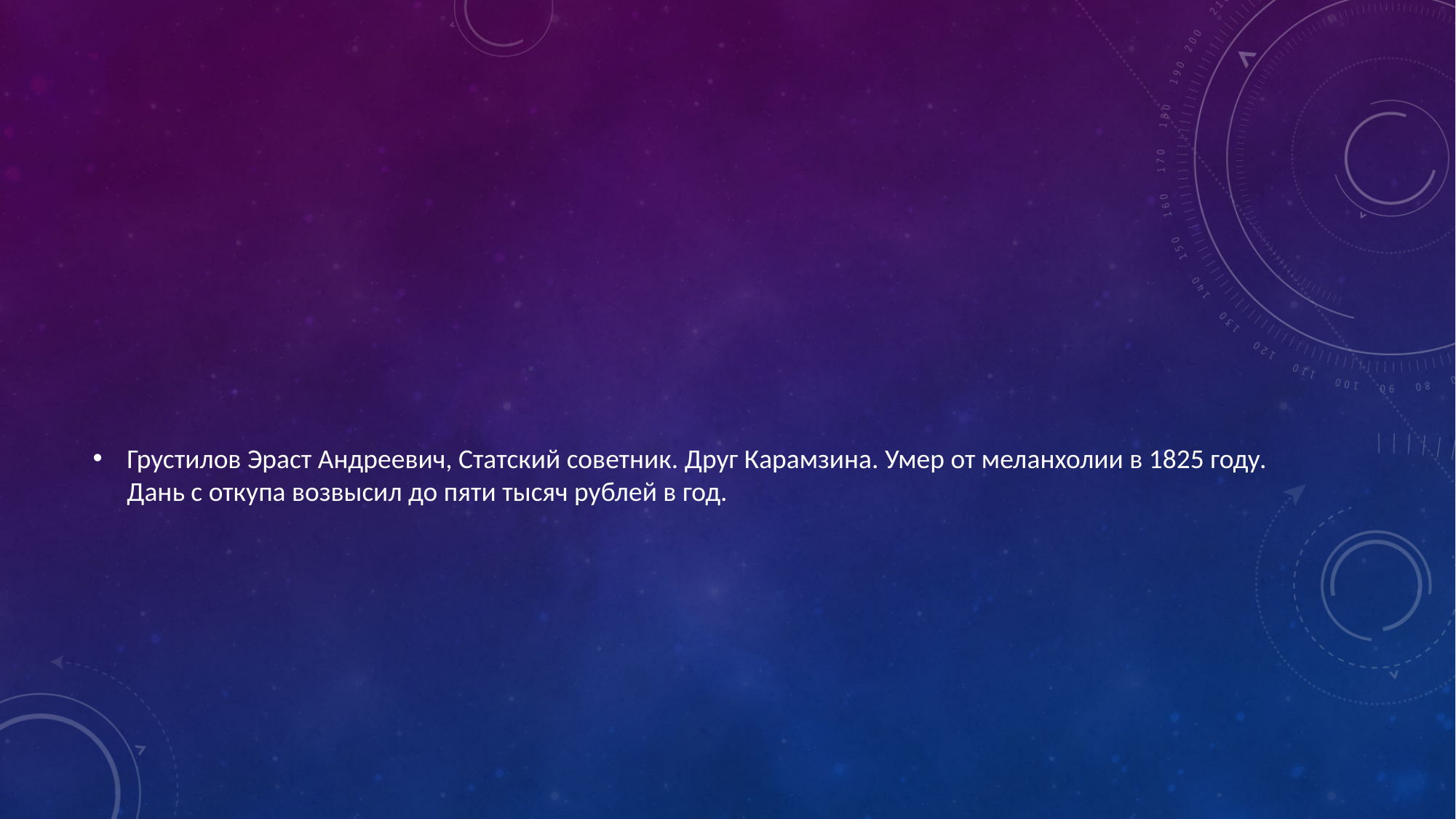

#
Грустилов Эраст Андреевич, Статский советник. Друг Карамзина. Умер от меланхолии в 1825 году. Дань с откупа возвысил до пяти тысяч рублей в год.